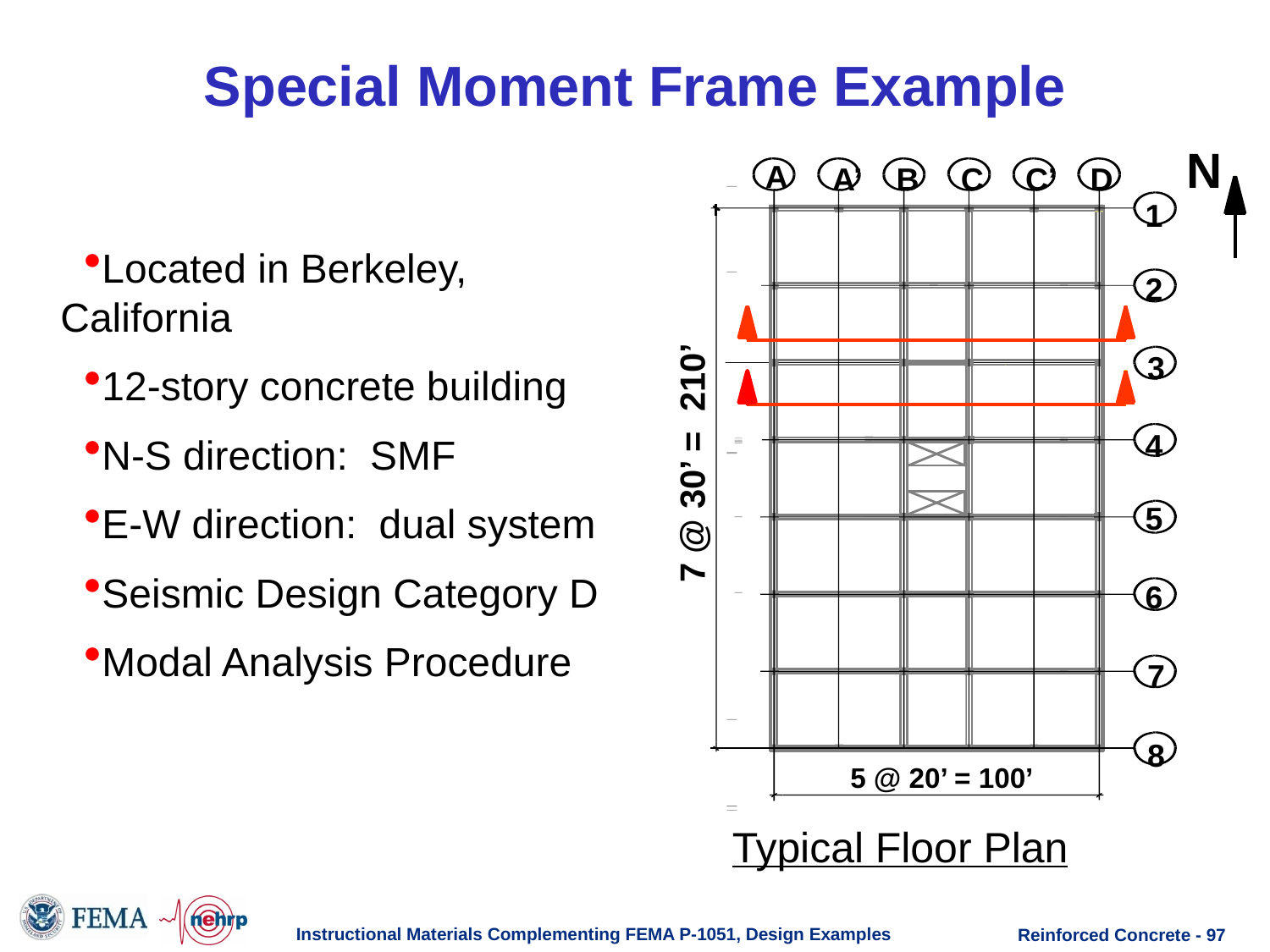

# Special Moment Frame Example
N
A
A’
B
C
C’
D

1

2

3

4

7 @ 30’ =  210’

5

6

7

8

5 @ 20’ = 100’

Typical Floor Plan
Located in Berkeley, California
12-story concrete building
N-S direction:  SMF
E-W direction:  dual system
Seismic Design Category D
Modal Analysis Procedure

Instructional Materials Complementing FEMA P-1051, Design Examples